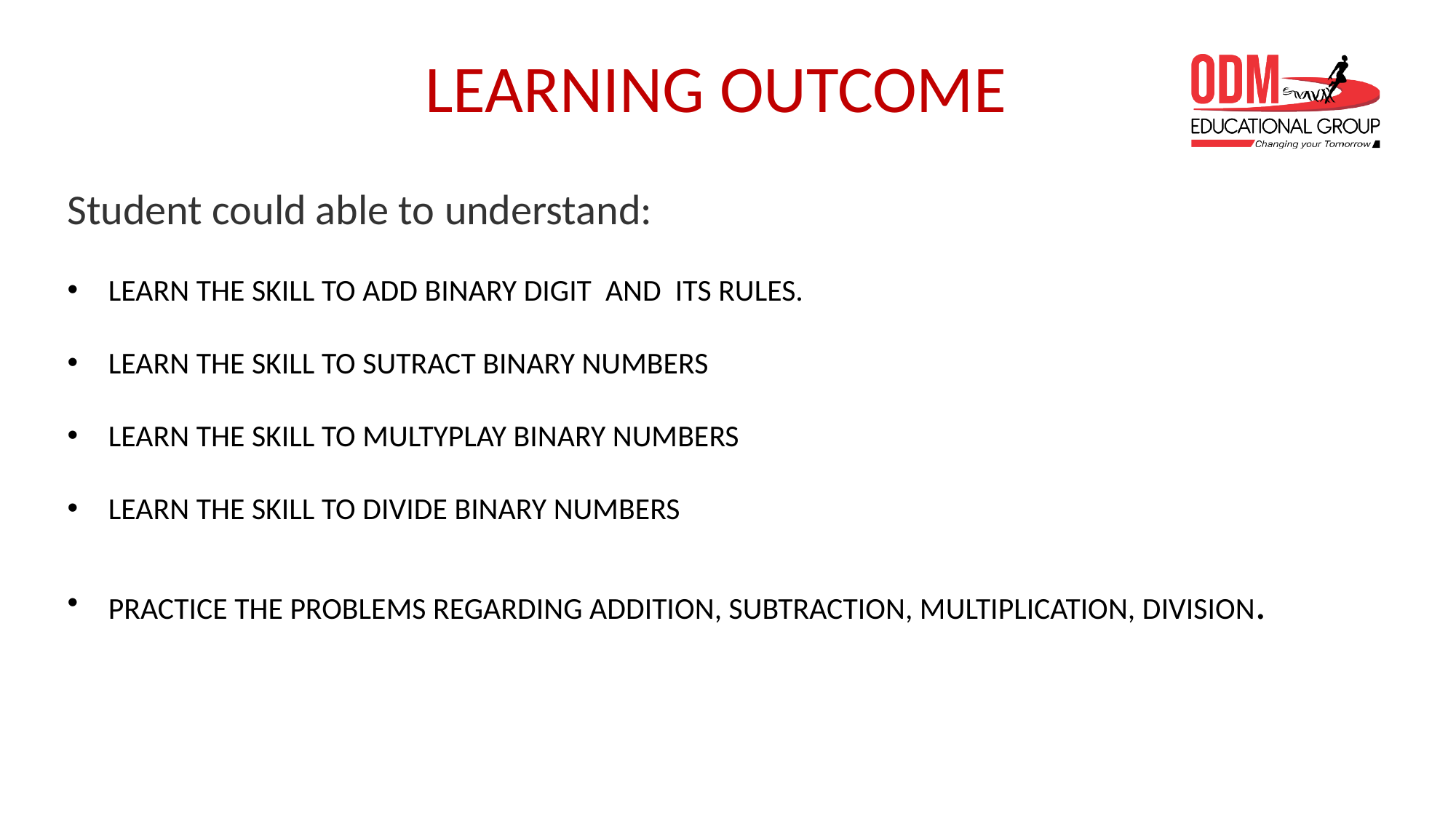

# LEARNING OUTCOME

Student could able to understand:
LEARN THE SKILL TO ADD BINARY DIGIT  AND  ITS RULES.
LEARN THE SKILL TO SUTRACT BINARY NUMBERS
LEARN THE SKILL TO MULTYPLAY BINARY NUMBERS
LEARN THE SKILL TO DIVIDE BINARY NUMBERS
PRACTICE THE PROBLEMS REGARDING ADDITION, SUBTRACTION, MULTIPLICATION, DIVISION.